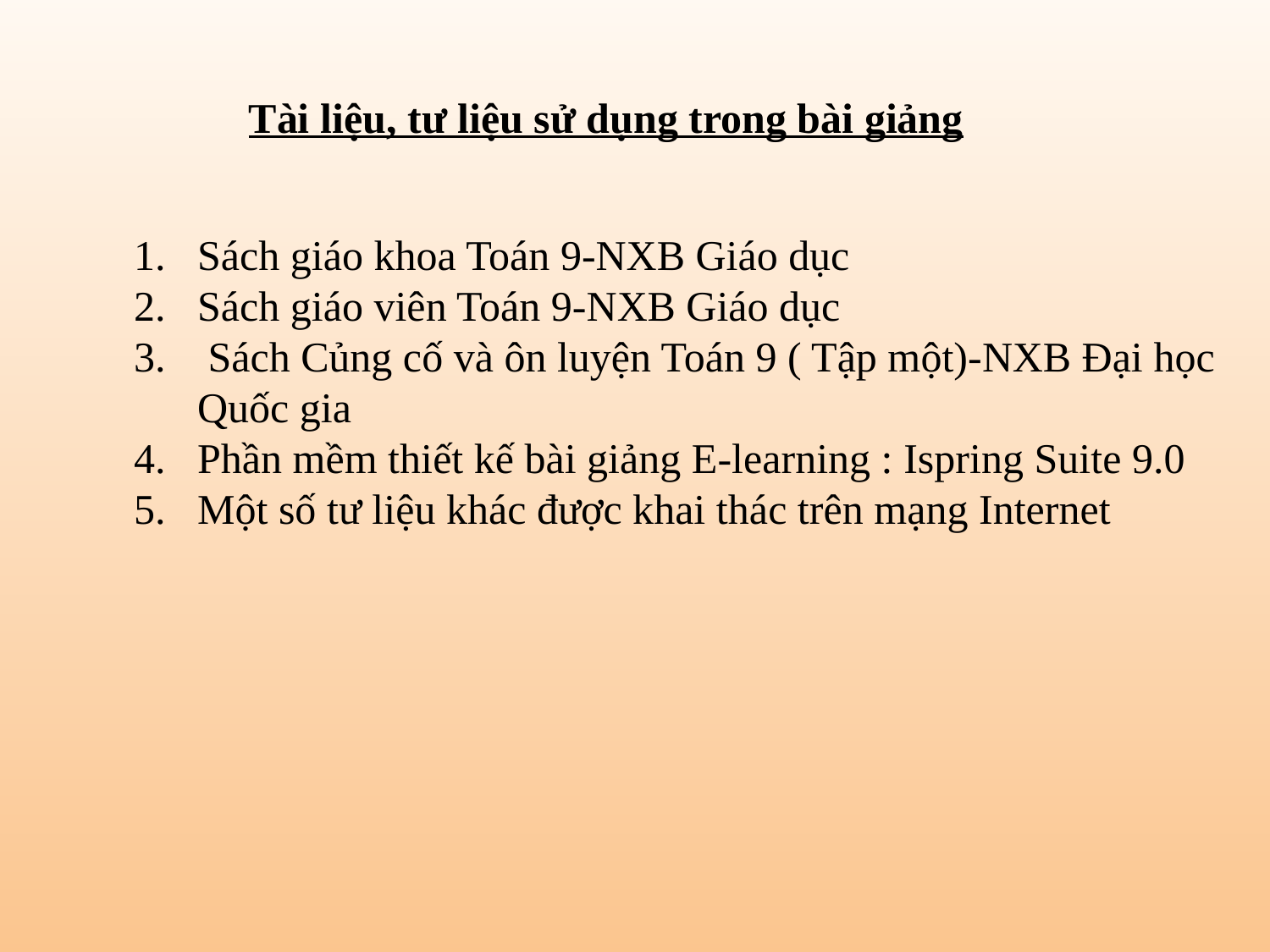

Tài liệu, tư liệu sử dụng trong bài giảng
Sách giáo khoa Toán 9-NXB Giáo dục
Sách giáo viên Toán 9-NXB Giáo dục
 Sách Củng cố và ôn luyện Toán 9 ( Tập một)-NXB Đại học
Quốc gia
Phần mềm thiết kế bài giảng E-learning : Ispring Suite 9.0
Một số tư liệu khác được khai thác trên mạng Internet